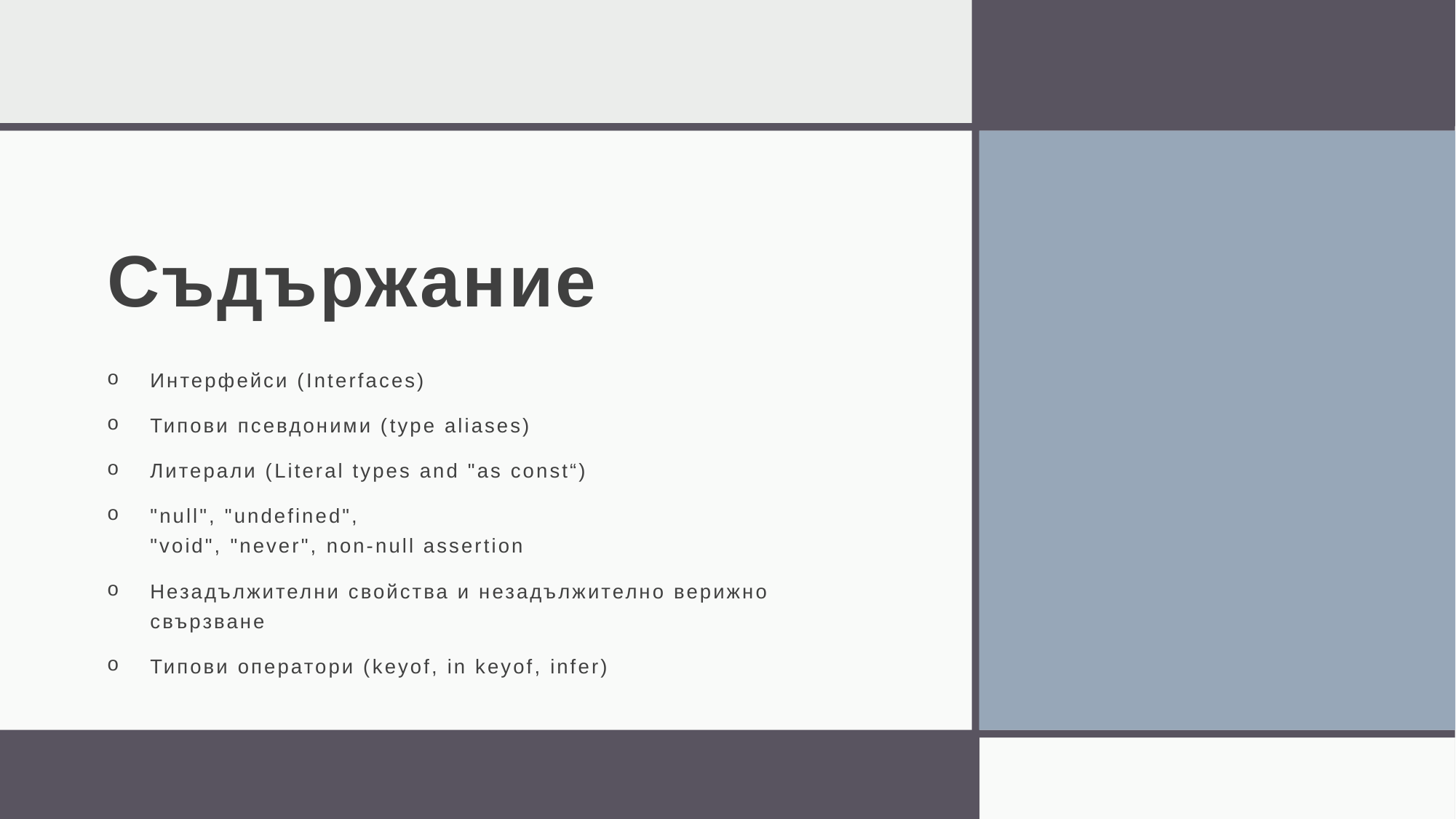

# Съдържание
Интерфейси (Interfaces)
Типови псевдоними (type aliases)
Литерали (Literal types and "as const“)
"null", "undefined",
"void", "never", non-null assertion
Незадължителни свойства и незадължително верижно свързване
Типови оператори (keyof, in keyof, infer)